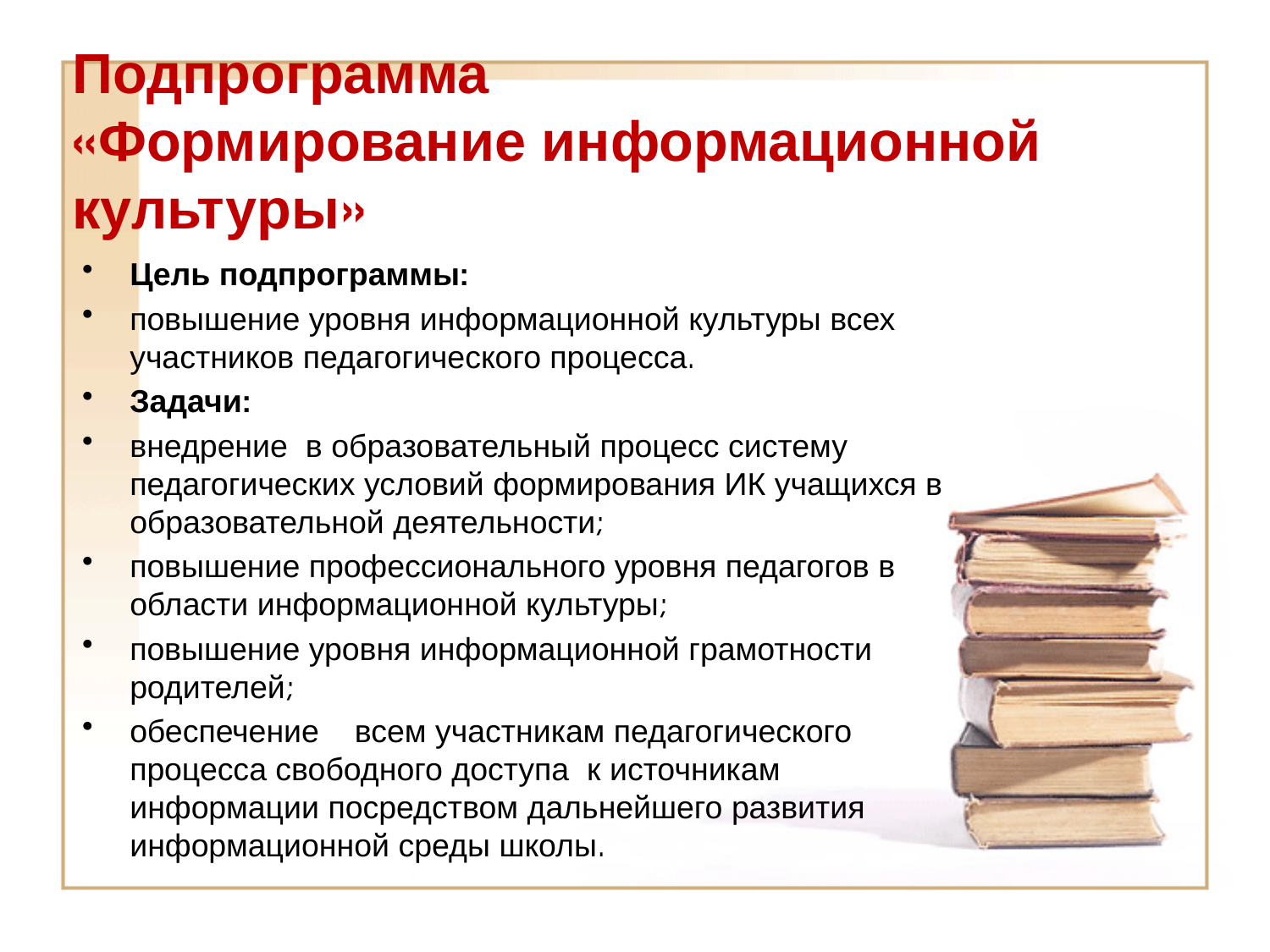

# Подпрограмма «Формирование информационной культуры»
Цель подпрограммы:
повышение уровня информационной культуры всех участников педагогического процесса.
Задачи:
внедрение  в образовательный процесс систему педагогических условий формирования ИК учащихся в образовательной деятельности;
повышение профессионального уровня педагогов в области информационной культуры;
повышение уровня информационной грамотности родителей;
обеспечение    всем участникам педагогического процесса свободного доступа  к источникам информации посредством дальнейшего развития информационной среды школы.